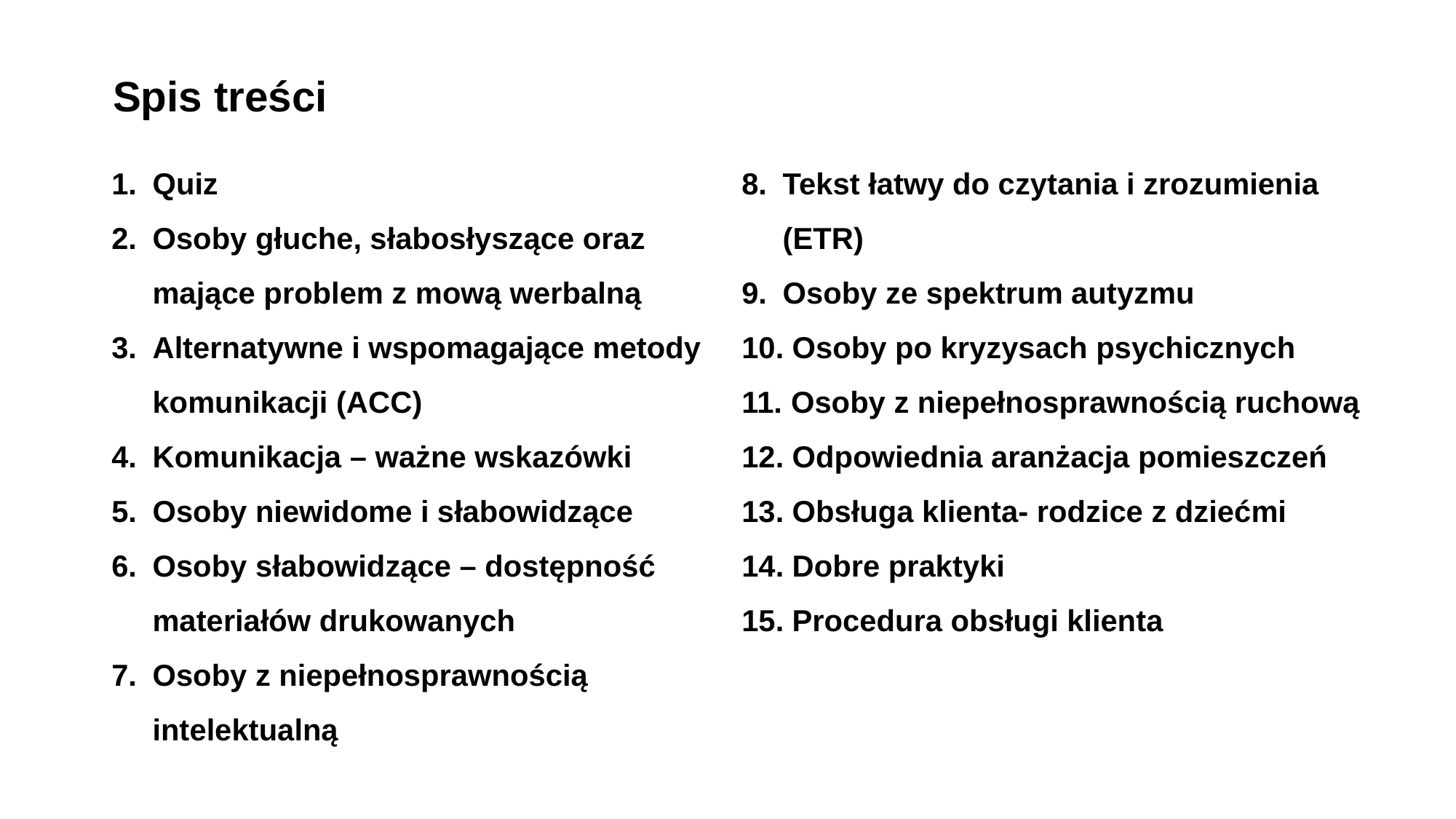

Spis treści
Quiz
Osoby głuche, słabosłyszące oraz mające problem z mową werbalną
Alternatywne i wspomagające metody komunikacji (ACC)
Komunikacja – ważne wskazówki
Osoby niewidome i słabowidzące
Osoby słabowidzące – dostępność materiałów drukowanych
Osoby z niepełnosprawnością intelektualną
Tekst łatwy do czytania i zrozumienia (ETR)
Osoby ze spektrum autyzmu
 Osoby po kryzysach psychicznych
 Osoby z niepełnosprawnością ruchową
 Odpowiednia aranżacja pomieszczeń
 Obsługa klienta- rodzice z dziećmi
 Dobre praktyki
 Procedura obsługi klienta